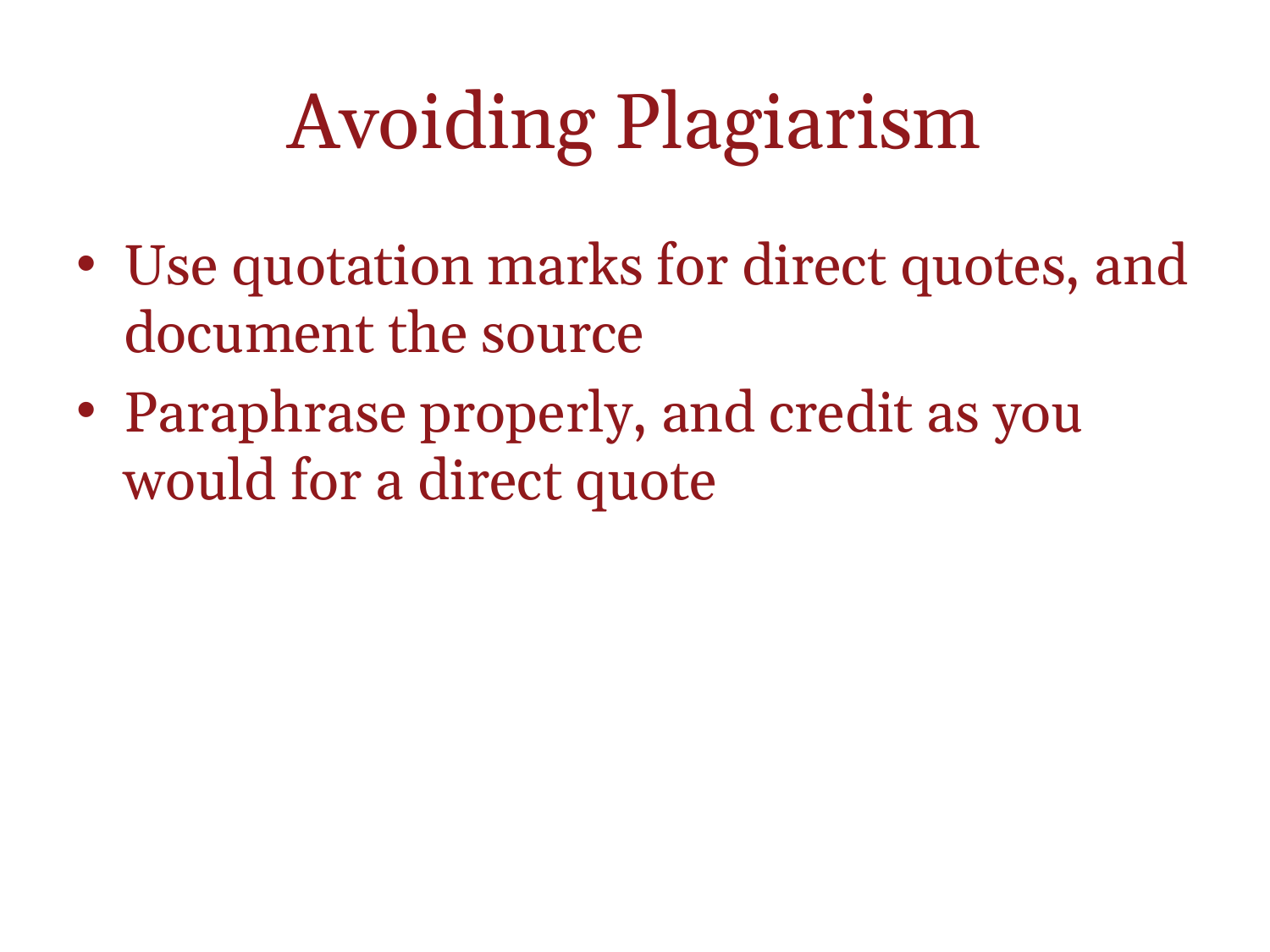

# Avoiding Plagiarism
Use quotation marks for direct quotes, and document the source
Paraphrase properly, and credit as you would for a direct quote